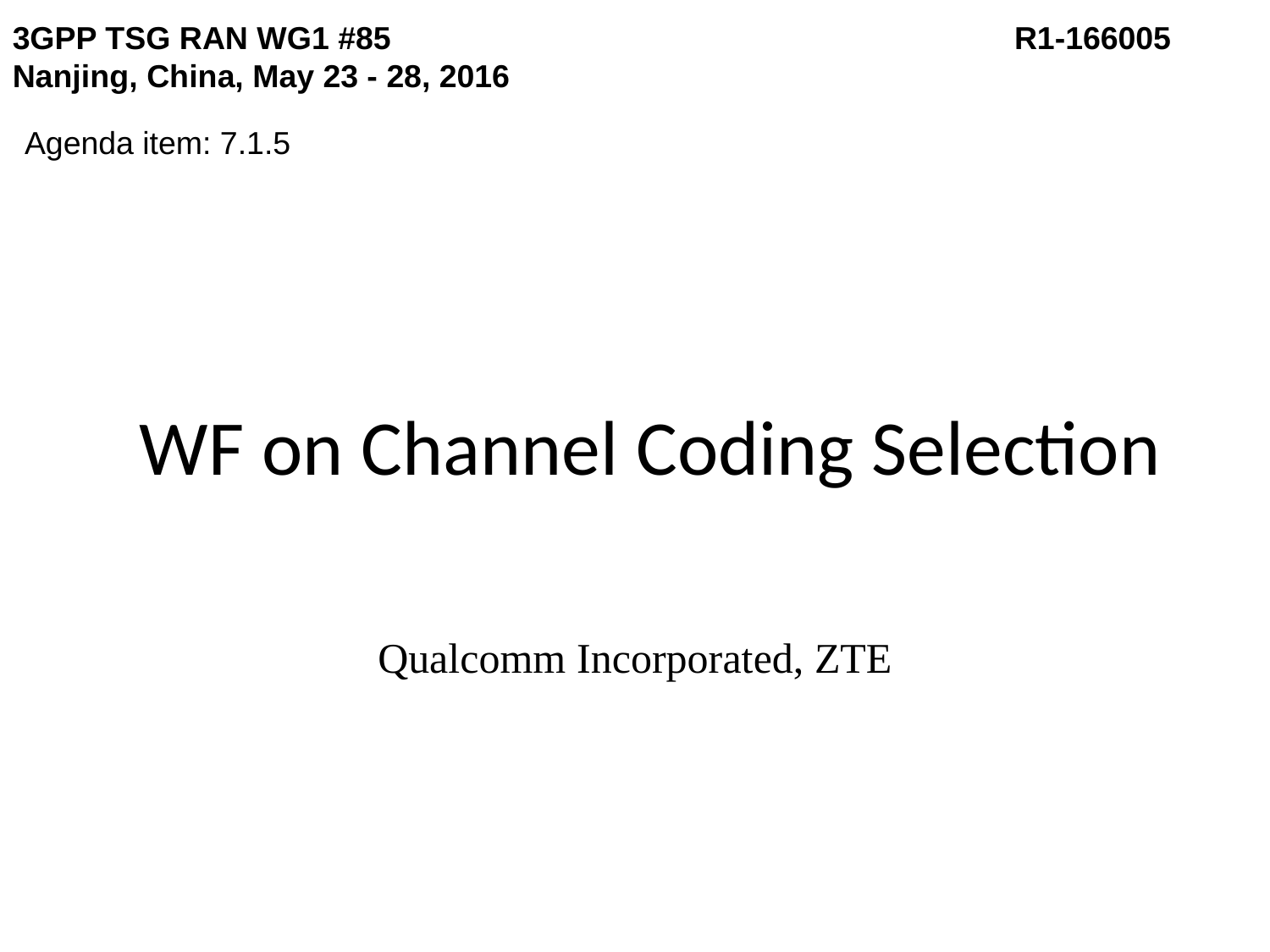

3GPP TSG RAN WG1 #85	             			                           R1-166005
Nanjing, China, May 23 - 28, 2016
Agenda item: 7.1.5
# WF on Channel Coding Selection
Qualcomm Incorporated, ZTE